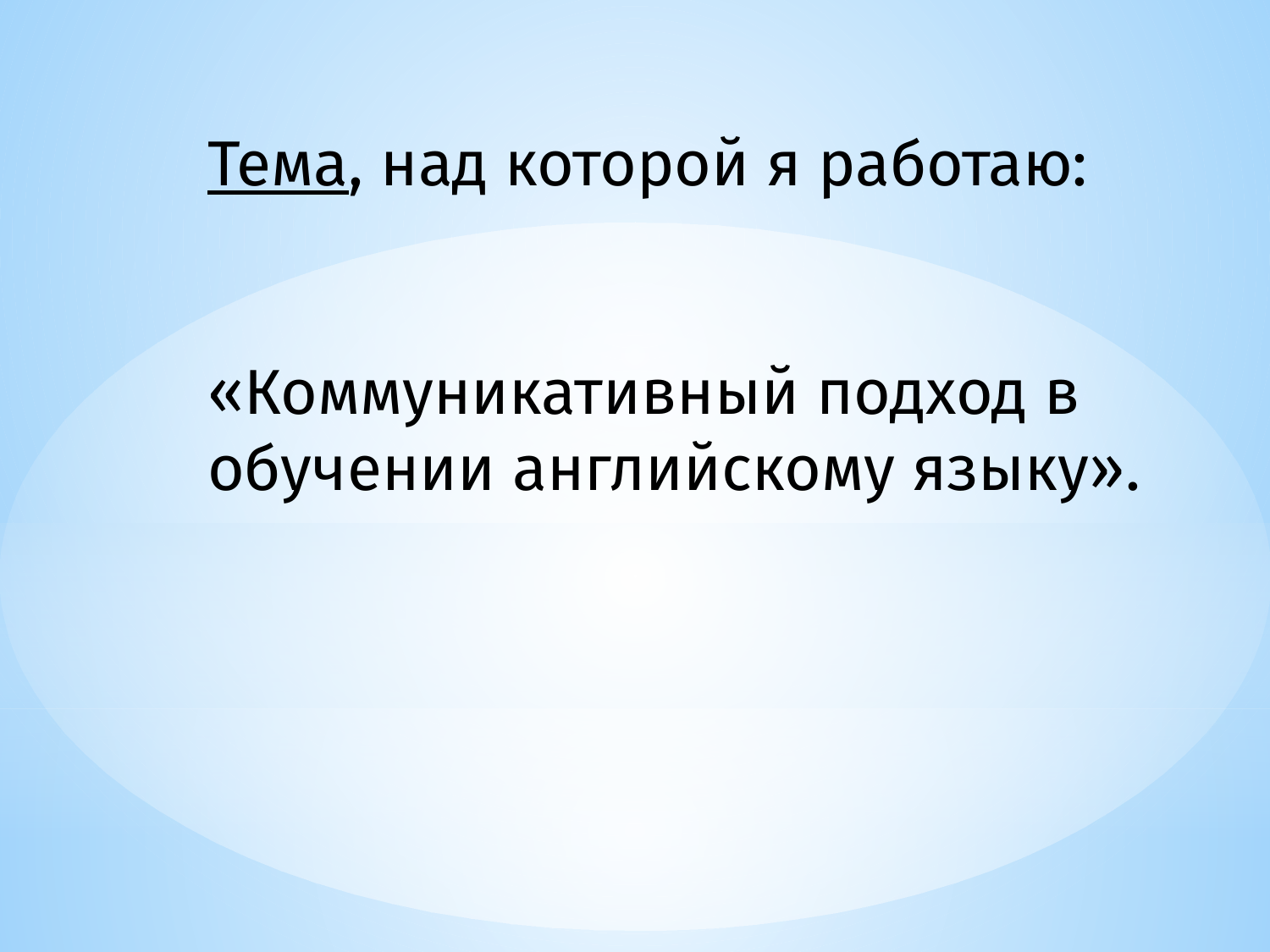

Тема, над которой я работаю:

«Коммуникативный подход в обучении английскому языку».